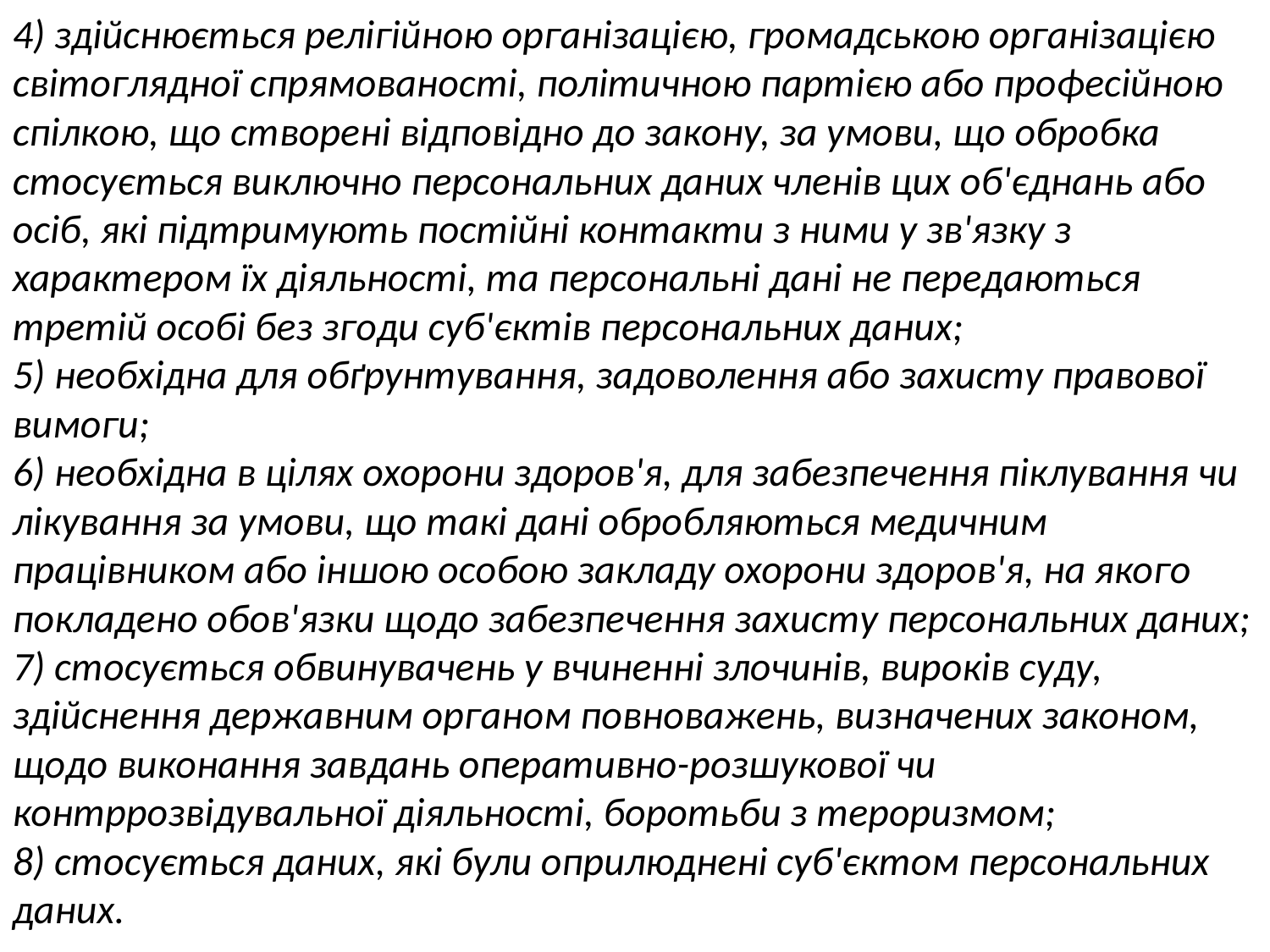

4) здійснюється релігійною організацією, громадською організацією світоглядної спрямованості, політичною партією або професійною спілкою, що створені відповідно до закону, за умови, що обробка стосується виключно персональних даних членів цих об'єднань або осіб, які підтримують постійні контакти з ними у зв'язку з характером їх діяльності, та персональні дані не передаються третій особі без згоди суб'єктів персональних даних;
5) необхідна для обґрунтування, задоволення або захисту правової вимоги;
6) необхідна в цілях охорони здоров'я, для забезпечення піклування чи лікування за умови, що такі дані обробляються медичним працівником або іншою особою закладу охорони здоров'я, на якого покладено обов'язки щодо забезпечення захисту персональних даних;
7) стосується обвинувачень у вчиненні злочинів, вироків суду, здійснення державним органом повноважень, визначених законом, щодо виконання завдань оперативно-розшукової чи контррозвідувальної діяльності, боротьби з тероризмом;
8) стосується даних, які були оприлюднені суб'єктом персональних даних.